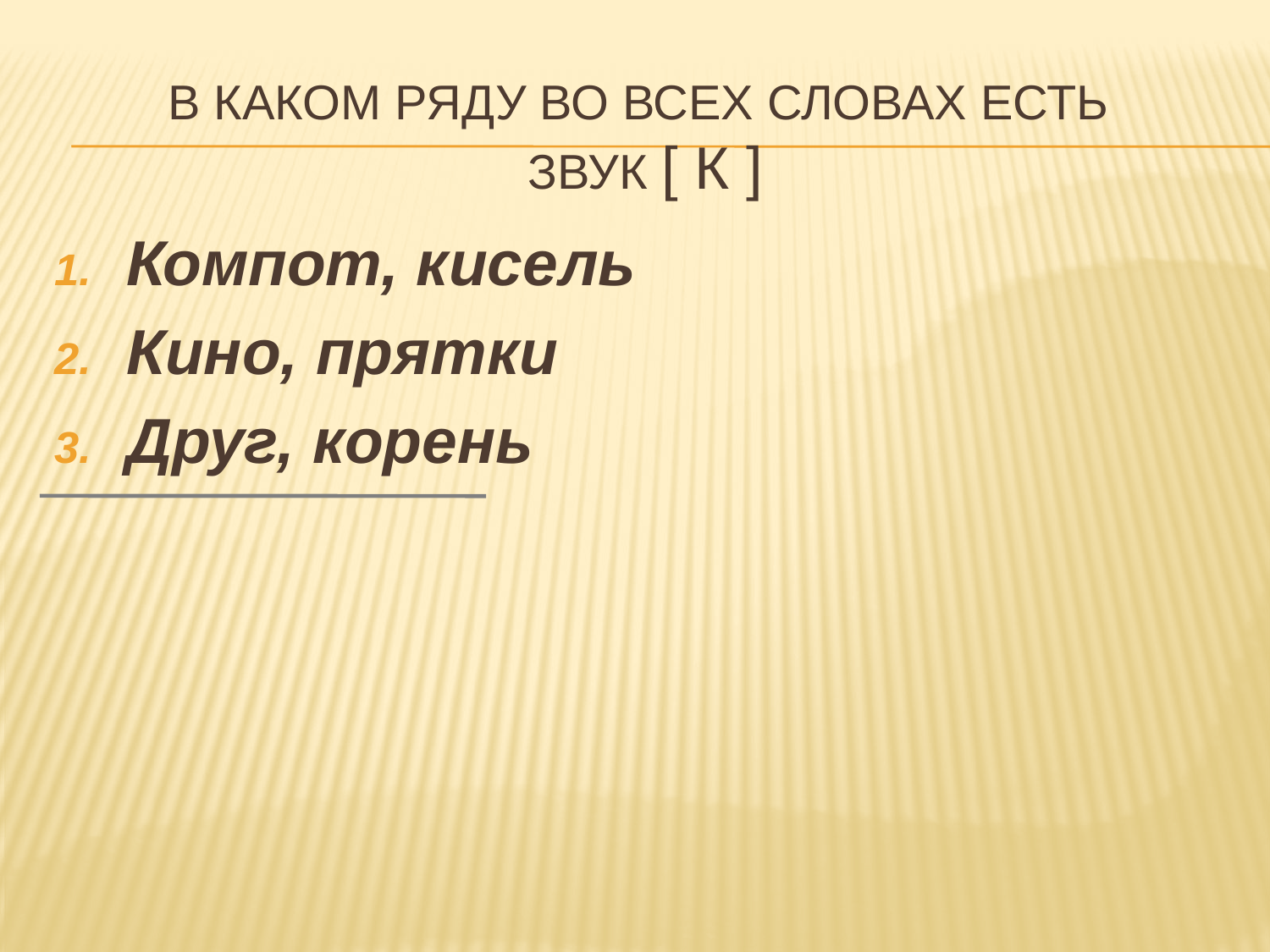

# В каком ряду во всех словах есть звук [ К ]
Компот, кисель
Кино, прятки
Друг, корень